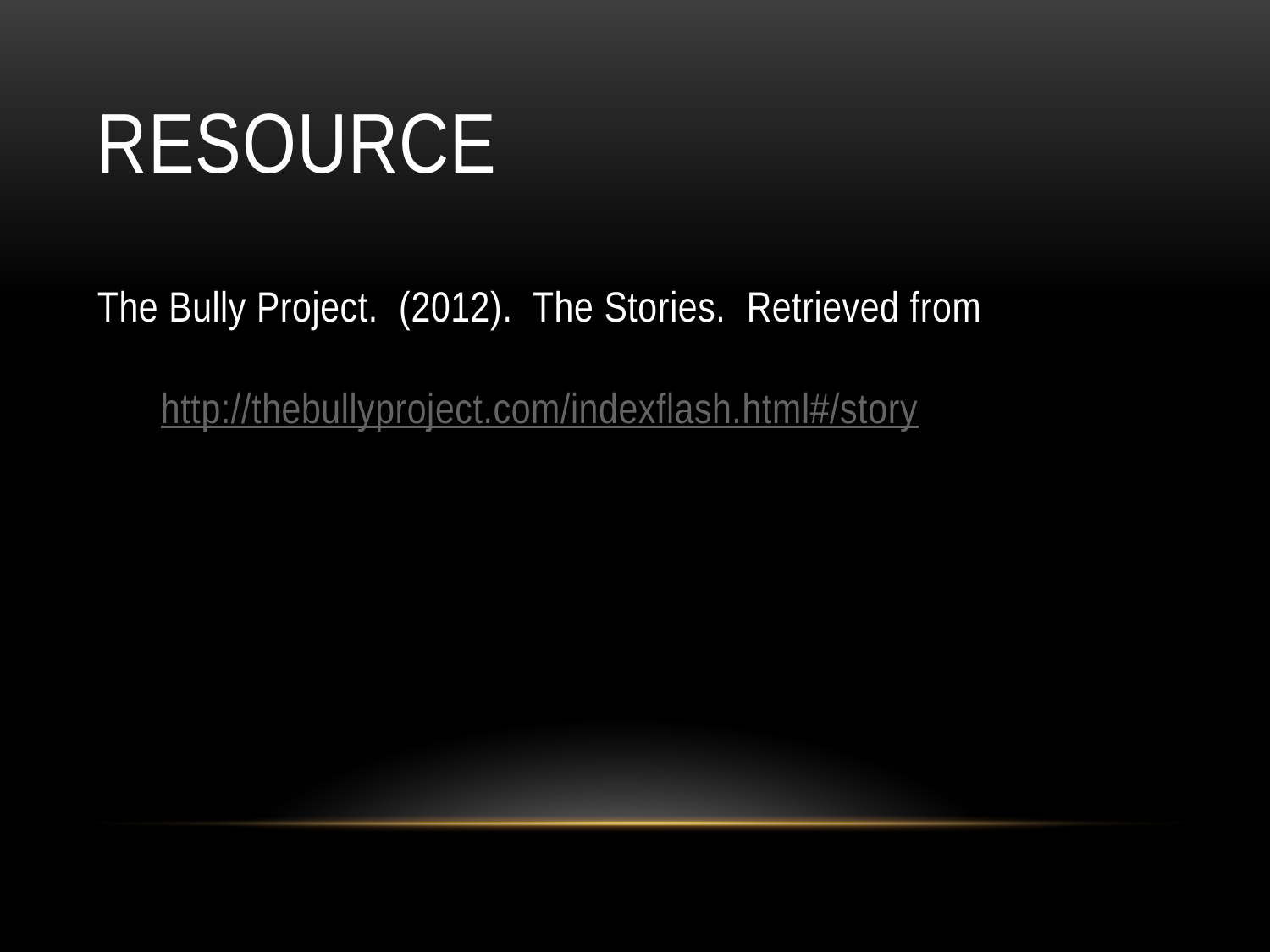

# Resource
The Bully Project.  (2012).  The Stories.  Retrieved from http://thebullyproject.com/indexflash.html#/story